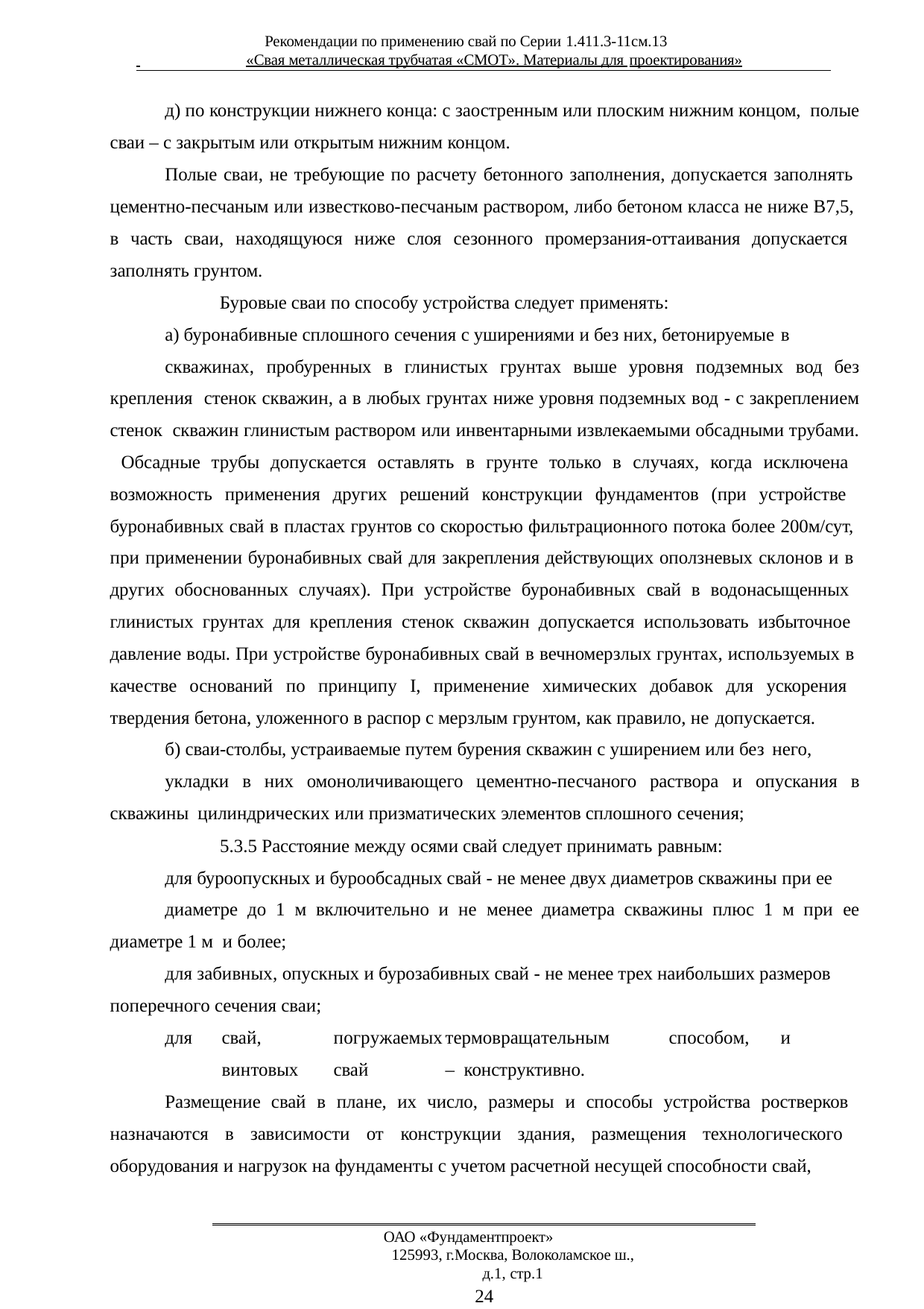

Рекомендации по применению свай по Серии 1.411.3-11см.13
 	«Свая металлическая трубчатая «СМОТ». Материалы для проектирования»

д) по конструкции нижнего конца: с заостренным или плоским нижним концом,  полые сваи – с закрытым или открытым нижним концом.
Полые сваи, не требующие по расчету бетонного заполнения, допускается заполнять  цементно-песчаным или известково-песчаным раствором, либо бетоном класса не ниже В7,5,  в часть сваи, находящуюся ниже слоя сезонного промерзания-оттаивания допускается  заполнять грунтом.
Буровые сваи по способу устройства следует применять:
а) буронабивные сплошного сечения с уширениями и без них, бетонируемые в
скважинах, пробуренных в глинистых грунтах выше уровня подземных вод без крепления  стенок скважин, а в любых грунтах ниже уровня подземных вод - с закреплением стенок  скважин глинистым раствором или инвентарными извлекаемыми обсадными трубами.  Обсадные трубы допускается оставлять в грунте только в случаях, когда исключена  возможность применения других решений конструкции фундаментов (при устройстве  буронабивных свай в пластах грунтов со скоростью фильтрационного потока более 200м/сут,  при применении буронабивных свай для закрепления действующих оползневых склонов и в  других обоснованных случаях). При устройстве буронабивных свай в водонасыщенных  глинистых грунтах для крепления стенок скважин допускается использовать избыточное  давление воды. При устройстве буронабивных свай в вечномерзлых грунтах, используемых в  качестве оснований по принципу I, применение химических добавок для ускорения  твердения бетона, уложенного в распор с мерзлым грунтом, как правило, не допускается.
б) сваи-столбы, устраиваемые путем бурения скважин с уширением или без него,
укладки в них омоноличивающего цементно-песчаного раствора и опускания в скважины  цилиндрических или призматических элементов сплошного сечения;
5.3.5 Расстояние между осями свай следует принимать равным:
для буроопускных и бурообсадных свай - не менее двух диаметров скважины при ее
диаметре до 1 м включительно и не менее диаметра скважины плюс 1 м при ее диаметре 1 м  и более;
для забивных, опускных и бурозабивных свай - не менее трех наибольших размеров  поперечного сечения сваи;
для	свай,	погружаемых	термовращательным	способом,	и	винтовых	свай	–  конструктивно.
Размещение свай в плане, их число, размеры и способы устройства ростверков  назначаются в зависимости от конструкции здания, размещения технологического  оборудования и нагрузок на фундаменты с учетом расчетной несущей способности свай,
ОАО «Фундаментпроект»
125993, г.Москва, Волоколамское ш., д.1, стр.1
24